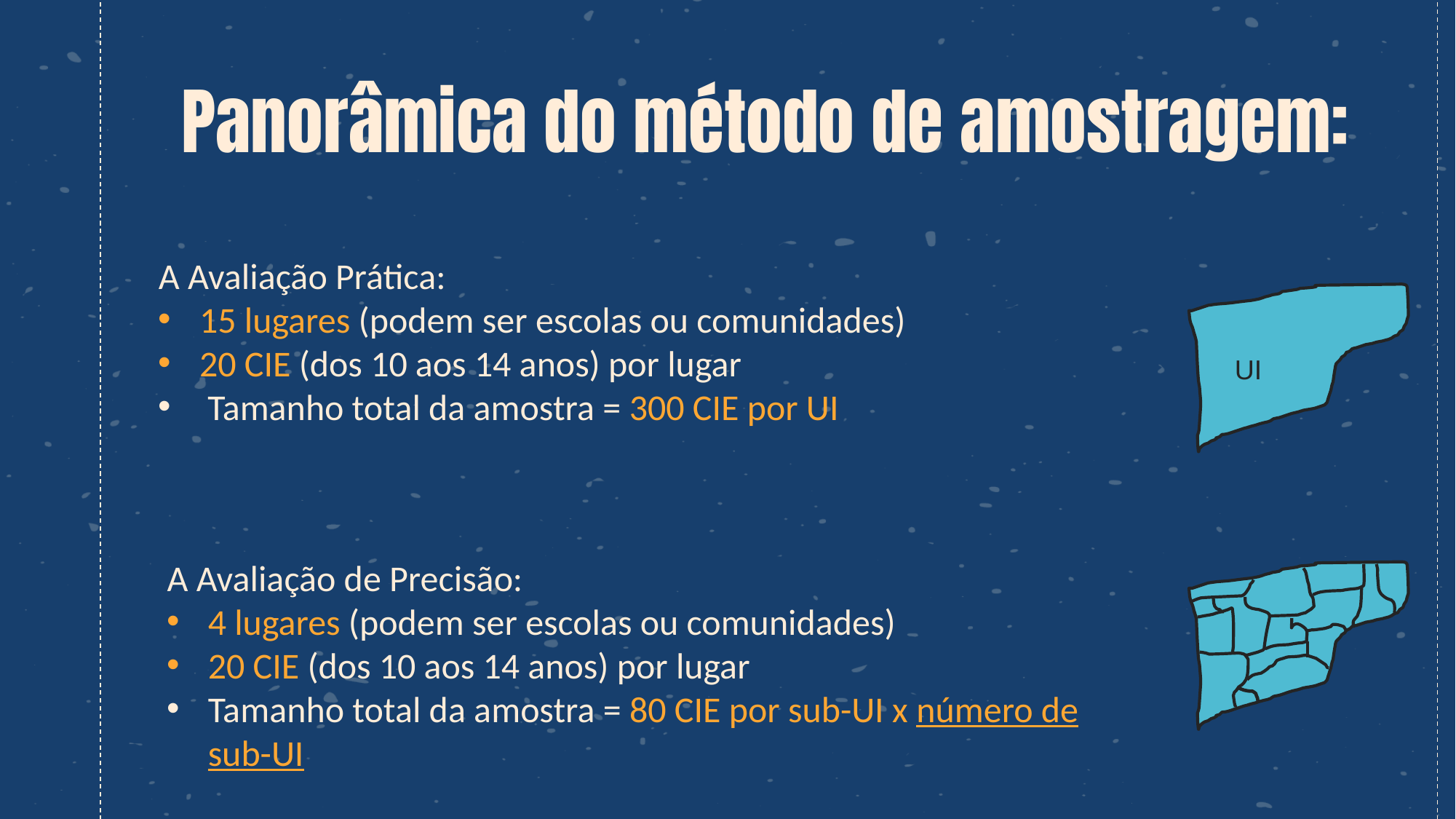

# Panorâmica do método de amostragem:
A Avaliação Prática:
15 lugares (podem ser escolas ou comunidades)
20 CIE (dos 10 aos 14 anos) por lugar
 Tamanho total da amostra = 300 CIE por UI

UI
A Avaliação de Precisão:
4 lugares (podem ser escolas ou comunidades)
20 CIE (dos 10 aos 14 anos) por lugar
Tamanho total da amostra = 80 CIE por sub-UI x número de sub-UI